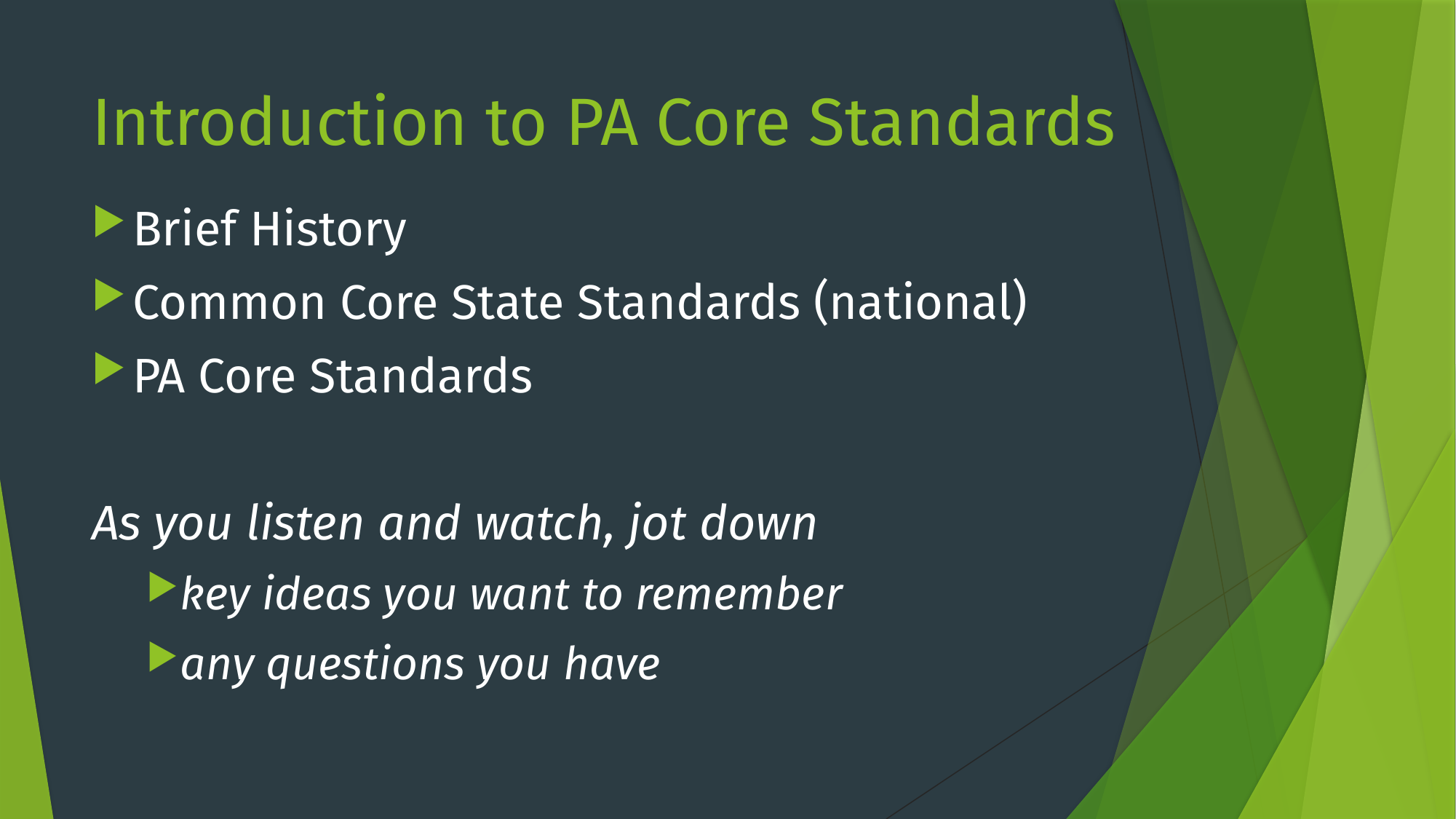

# Introduction to PA Core Standards
Brief History
Common Core State Standards (national)
PA Core Standards

As you listen and watch, jot down
key ideas you want to remember
any questions you have